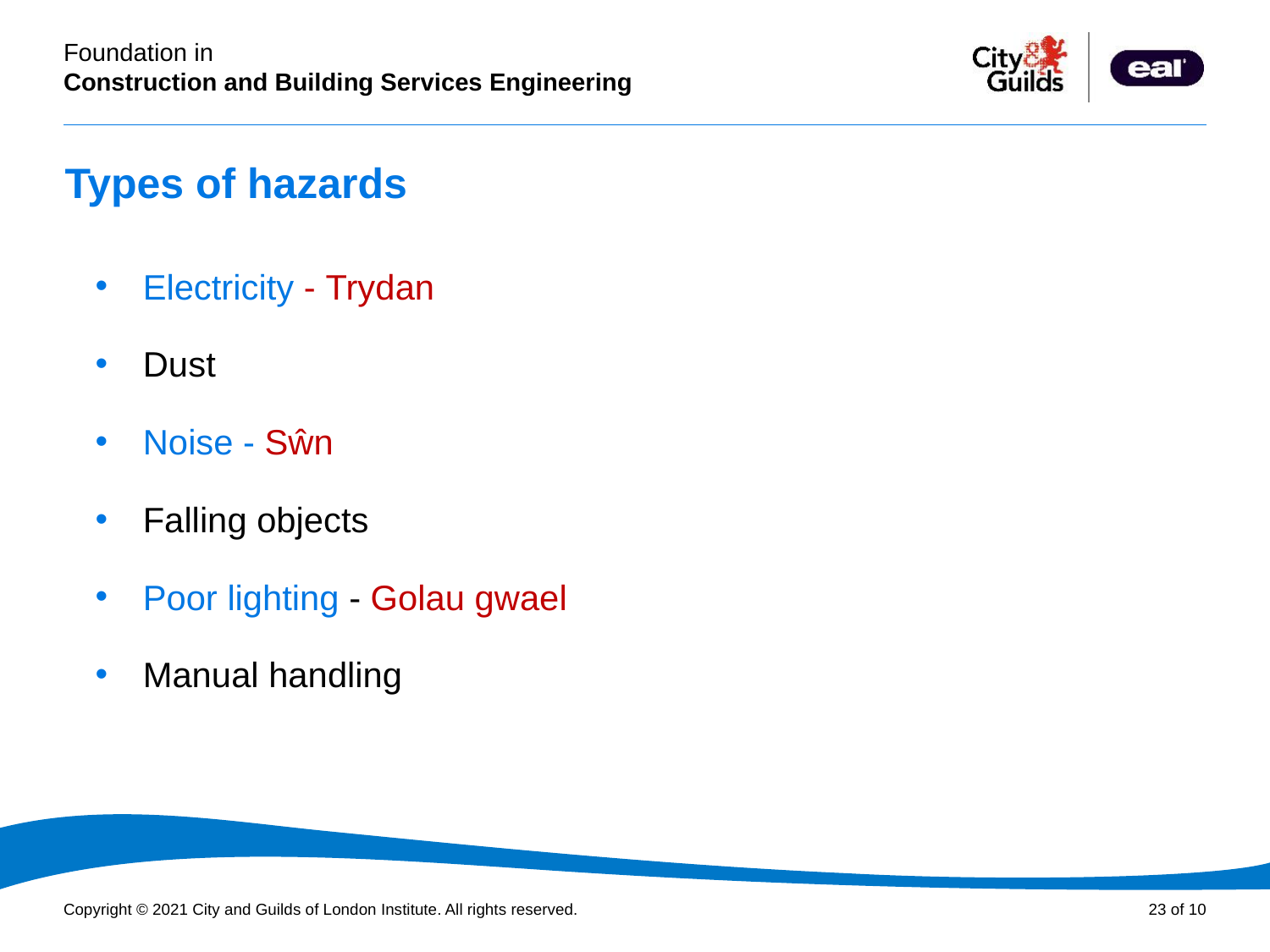

# Types of hazards
Electricity - Trydan
Dust
Noise - Sŵn
Falling objects
Poor lighting - Golau gwael
Manual handling